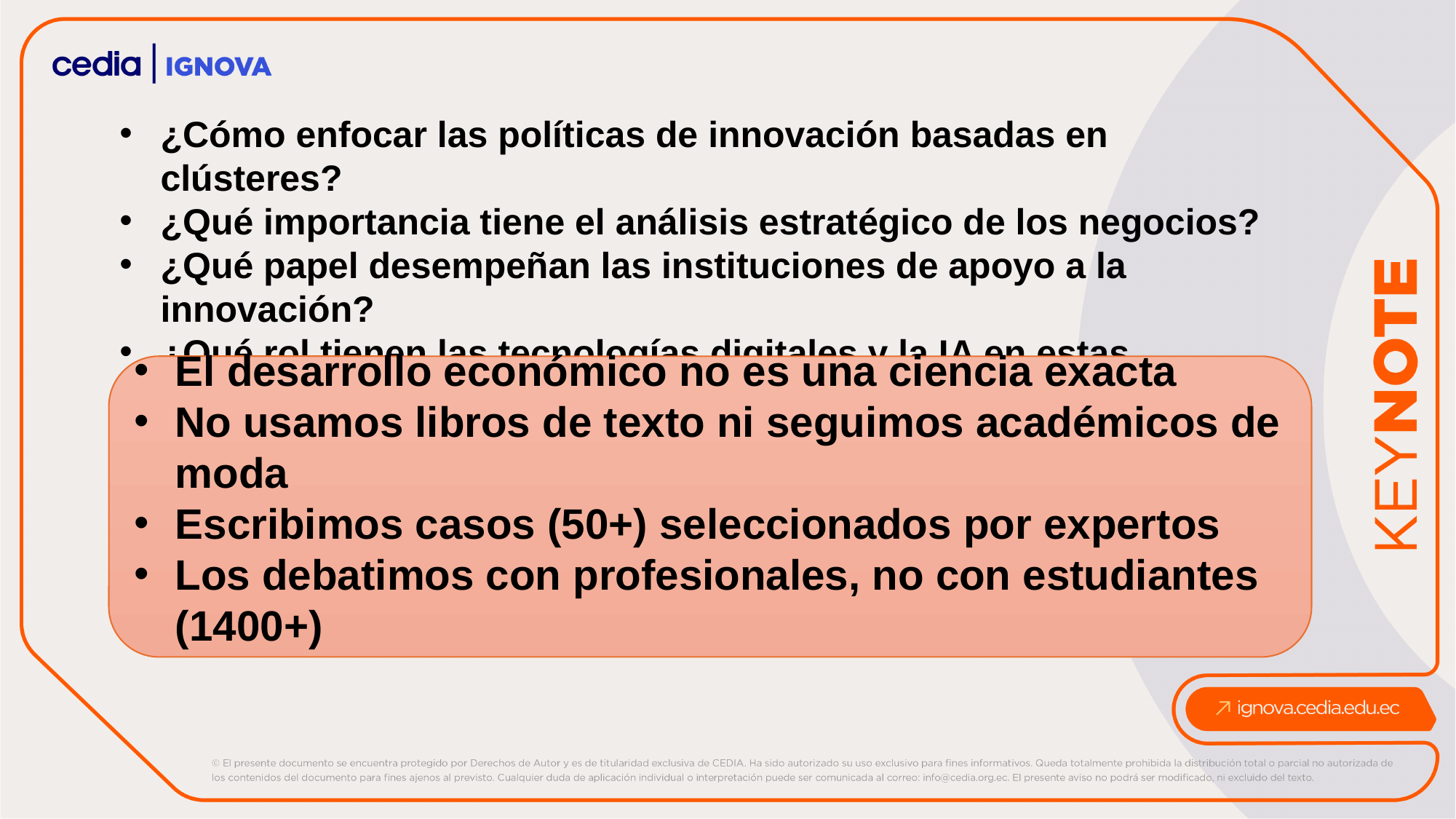

¿Cómo enfocar las políticas de innovación basadas en clústeres?
¿Qué importancia tiene el análisis estratégico de los negocios?
¿Qué papel desempeñan las instituciones de apoyo a la innovación?
¿Qué rol tienen las tecnologías digitales y la IA en estas políticas?
El desarrollo económico no es una ciencia exacta
No usamos libros de texto ni seguimos académicos de moda
Escribimos casos (50+) seleccionados por expertos
Los debatimos con profesionales, no con estudiantes (1400+)